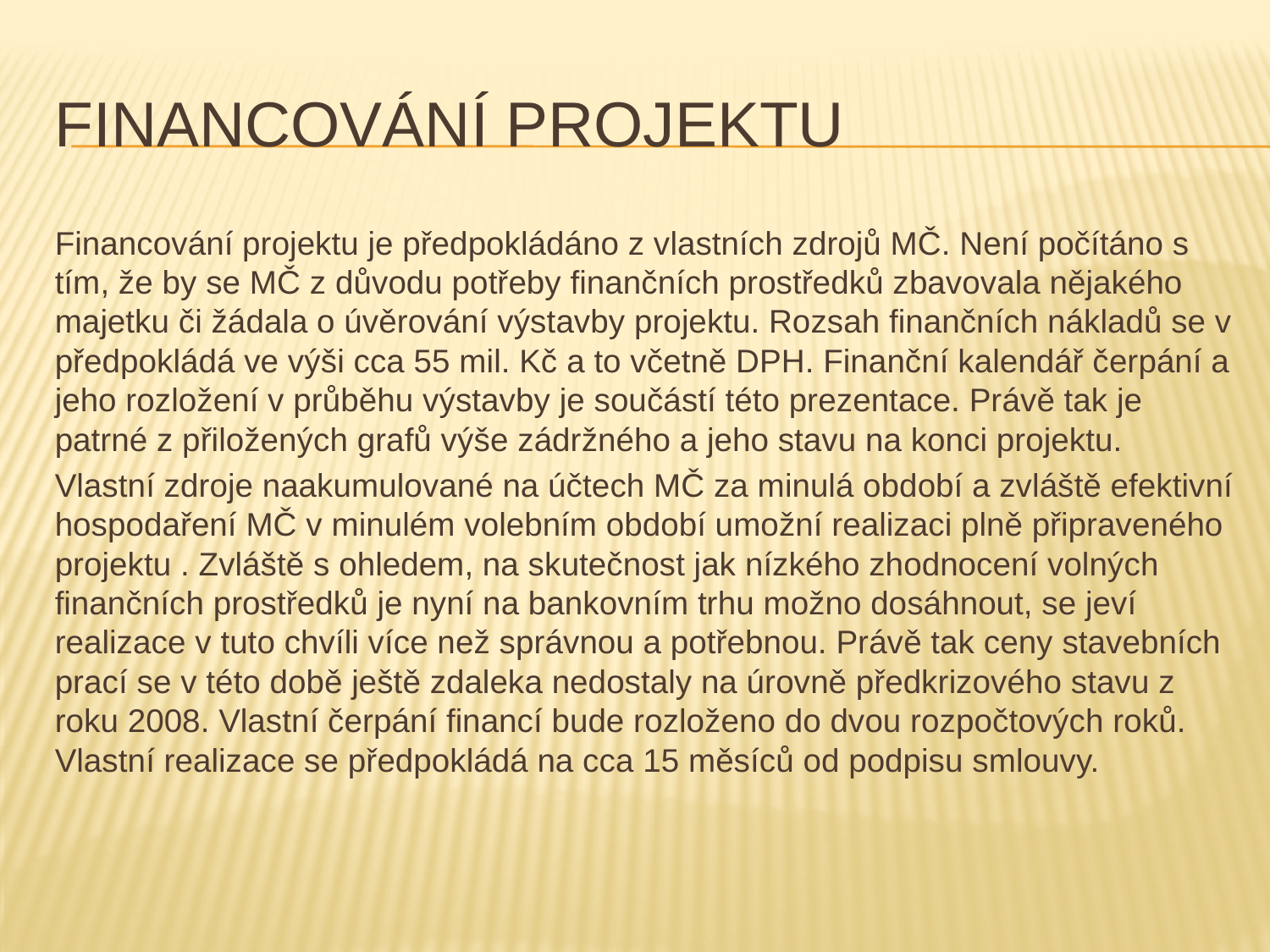

# Financování projektu
Financování projektu je předpokládáno z vlastních zdrojů MČ. Není počítáno s tím, že by se MČ z důvodu potřeby finančních prostředků zbavovala nějakého majetku či žádala o úvěrování výstavby projektu. Rozsah finančních nákladů se v předpokládá ve výši cca 55 mil. Kč a to včetně DPH. Finanční kalendář čerpání a jeho rozložení v průběhu výstavby je součástí této prezentace. Právě tak je patrné z přiložených grafů výše zádržného a jeho stavu na konci projektu.
Vlastní zdroje naakumulované na účtech MČ za minulá období a zvláště efektivní hospodaření MČ v minulém volebním období umožní realizaci plně připraveného projektu . Zvláště s ohledem, na skutečnost jak nízkého zhodnocení volných finančních prostředků je nyní na bankovním trhu možno dosáhnout, se jeví realizace v tuto chvíli více než správnou a potřebnou. Právě tak ceny stavebních prací se v této době ještě zdaleka nedostaly na úrovně předkrizového stavu z roku 2008. Vlastní čerpání financí bude rozloženo do dvou rozpočtových roků. Vlastní realizace se předpokládá na cca 15 měsíců od podpisu smlouvy.